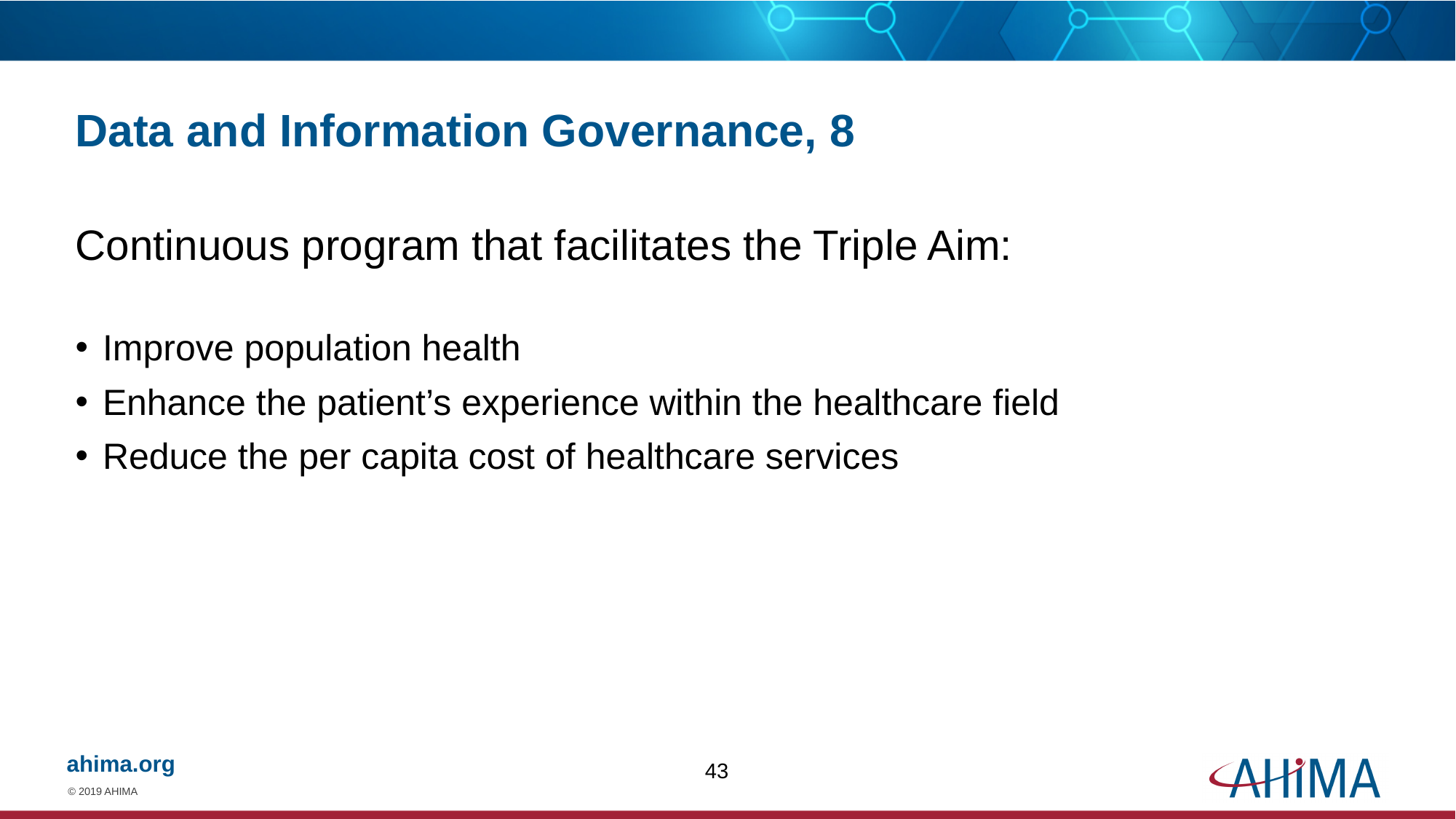

# Data and Information Governance, 8
Continuous program that facilitates the Triple Aim:

Improve population health
Enhance the patient’s experience within the healthcare field
Reduce the per capita cost of healthcare services